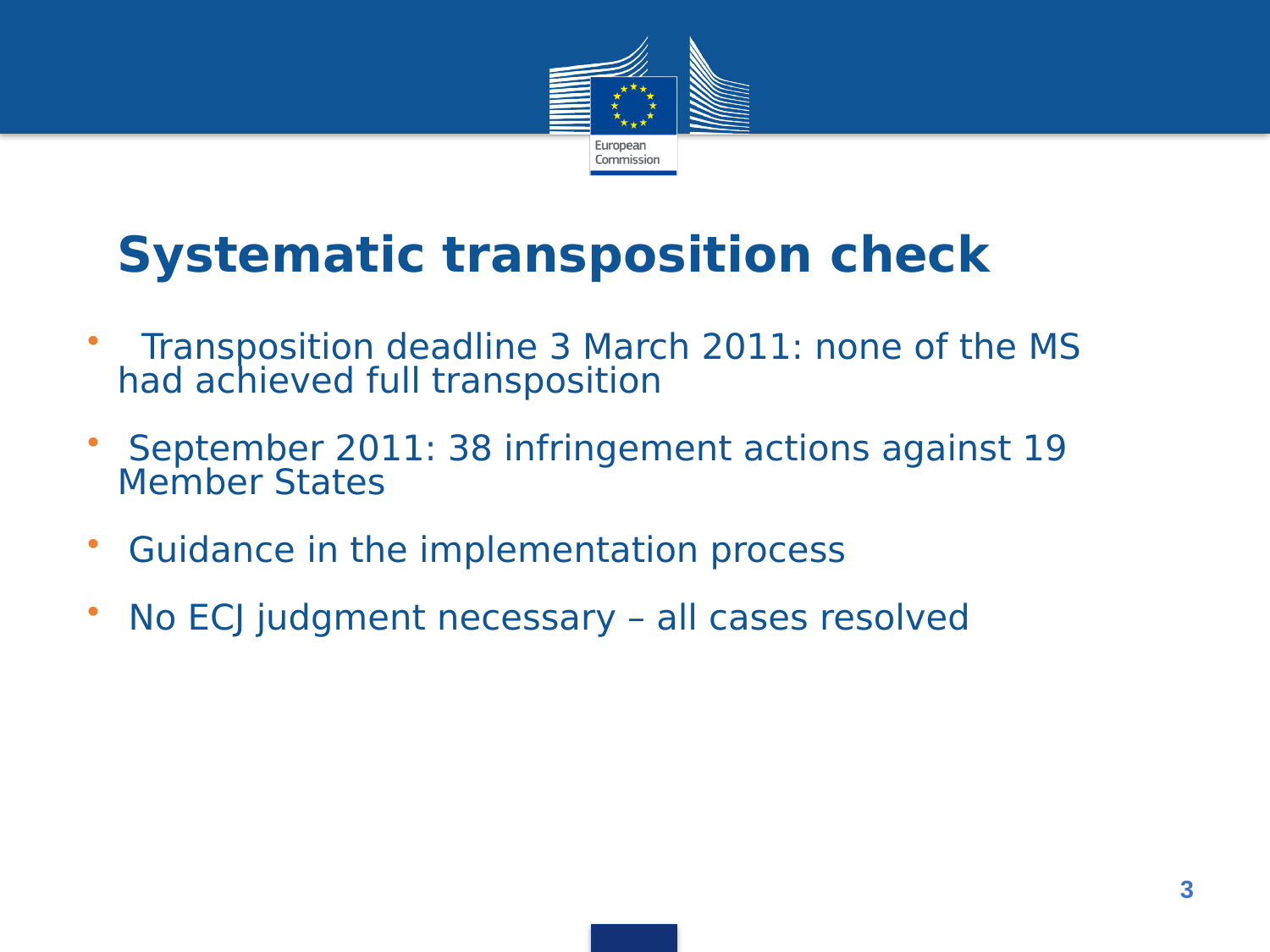

Systematic transposition check
  Transposition deadline 3 March 2011: none of the MS had achieved full transposition

 September 2011: 38 infringement actions against 19 Member States

 Guidance in the implementation process

 No ECJ judgment necessary – all cases resolved

3